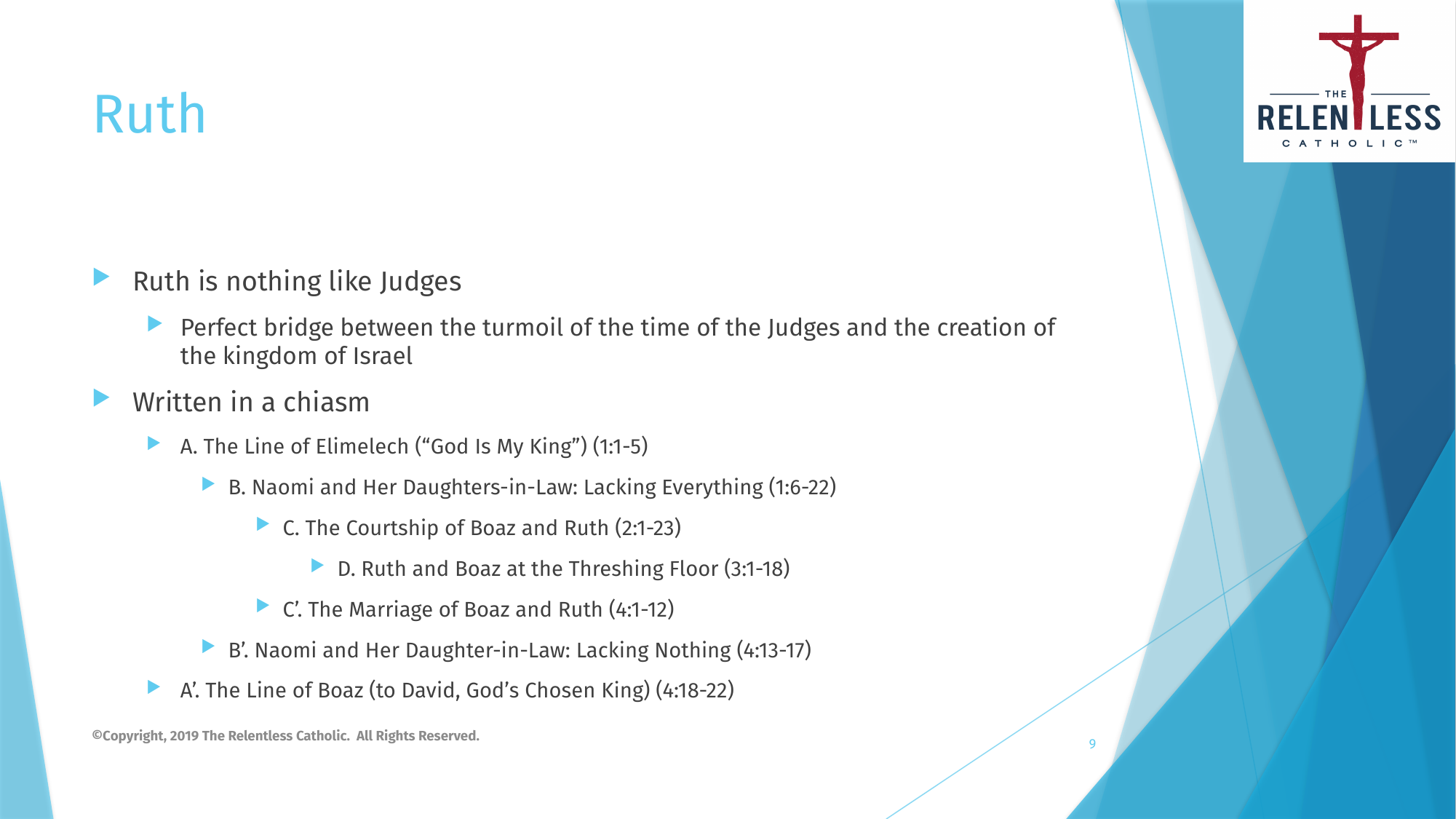

# Ruth
Ruth is nothing like Judges
Perfect bridge between the turmoil of the time of the Judges and the creation of the kingdom of Israel
Written in a chiasm
A. The Line of Elimelech (“God Is My King”) (1:1-5)
B. Naomi and Her Daughters-in-Law: Lacking Everything (1:6-22)
C. The Courtship of Boaz and Ruth (2:1-23)
D. Ruth and Boaz at the Threshing Floor (3:1-18)
C’. The Marriage of Boaz and Ruth (4:1-12)
B’. Naomi and Her Daughter-in-Law: Lacking Nothing (4:13-17)
A’. The Line of Boaz (to David, God’s Chosen King) (4:18-22)

©Copyright, 2019 The Relentless Catholic.  All Rights Reserved.

9